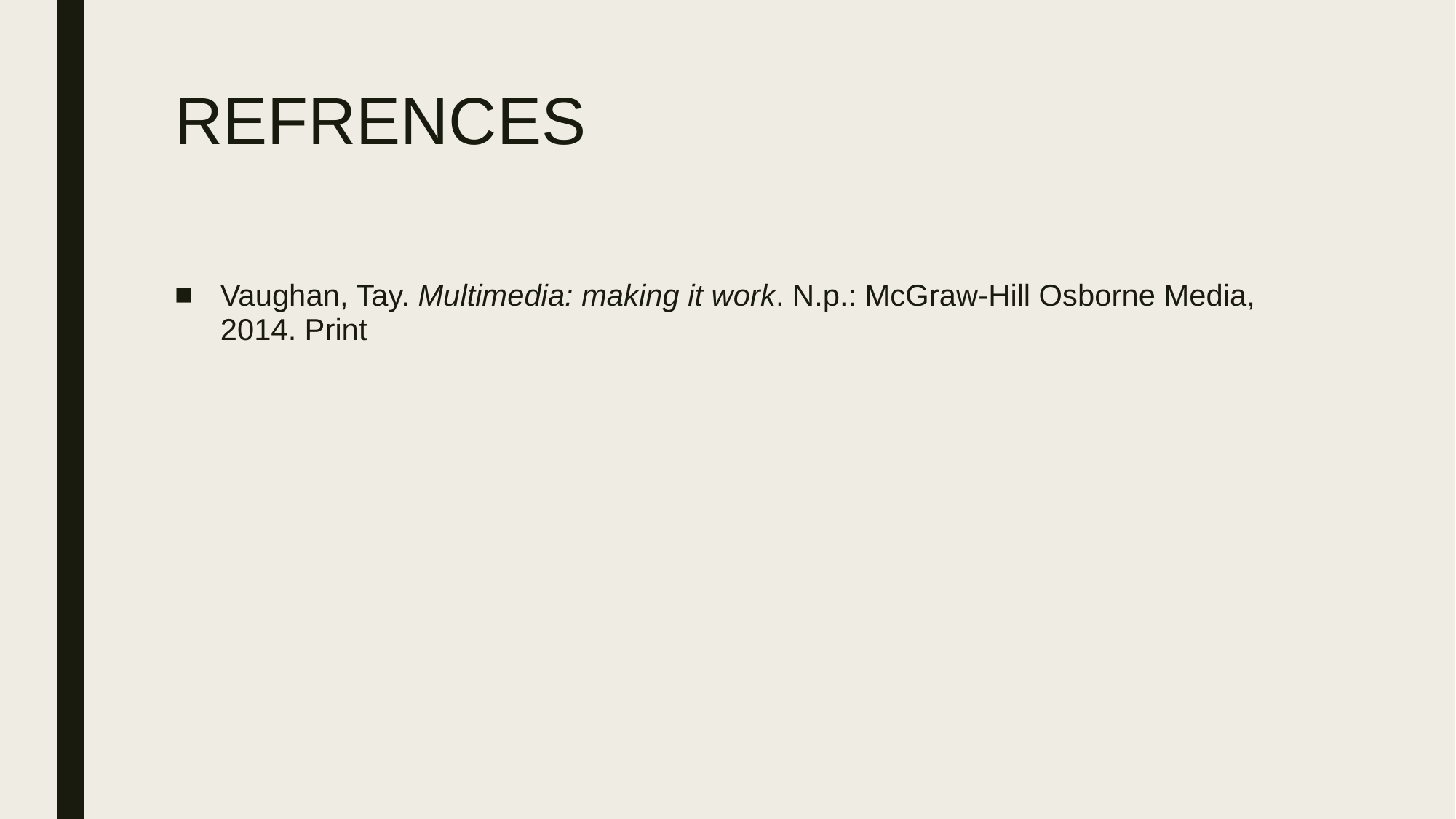

# REFRENCES
Vaughan, Tay. Multimedia: making it work. N.p.: McGraw-Hill Osborne Media, 2014. Print